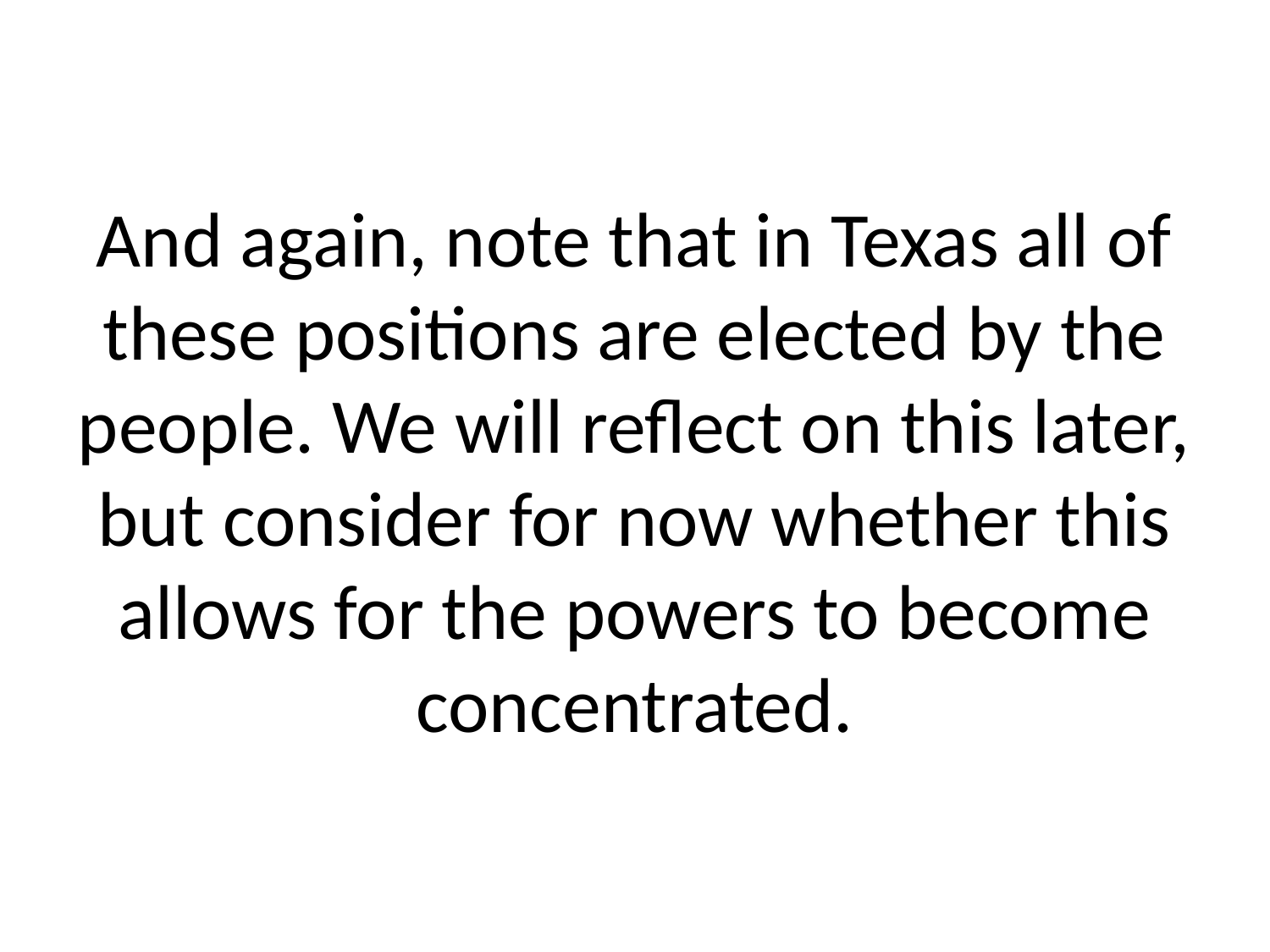

# And again, note that in Texas all of these positions are elected by the people. We will reflect on this later, but consider for now whether this allows for the powers to become concentrated.